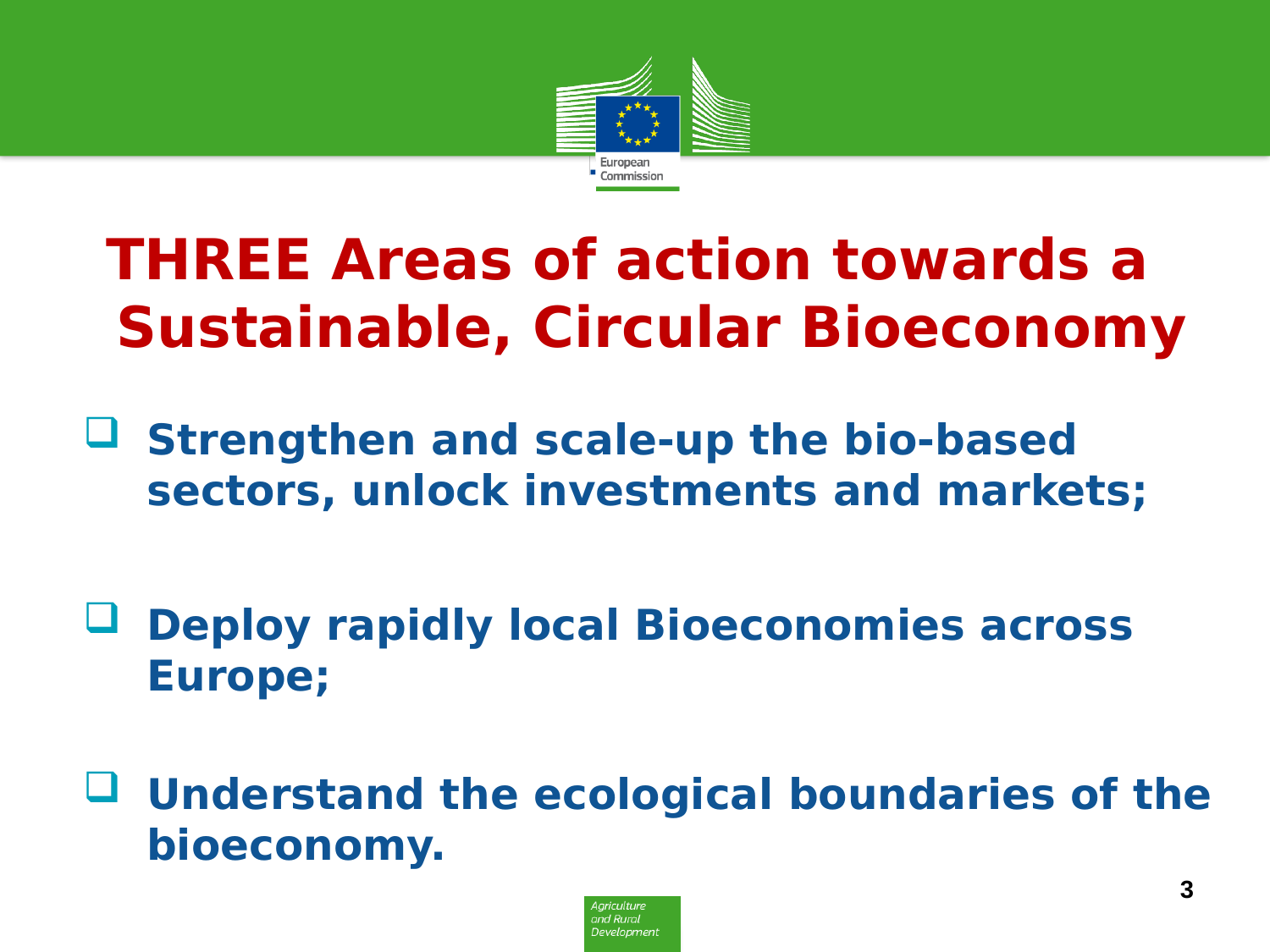

# THREE Areas of action towards a Sustainable, Circular Bioeconomy
Strengthen and scale-up the bio-based sectors, unlock investments and markets;

Deploy rapidly local Bioeconomies across Europe;

Understand the ecological boundaries of the bioeconomy.

3